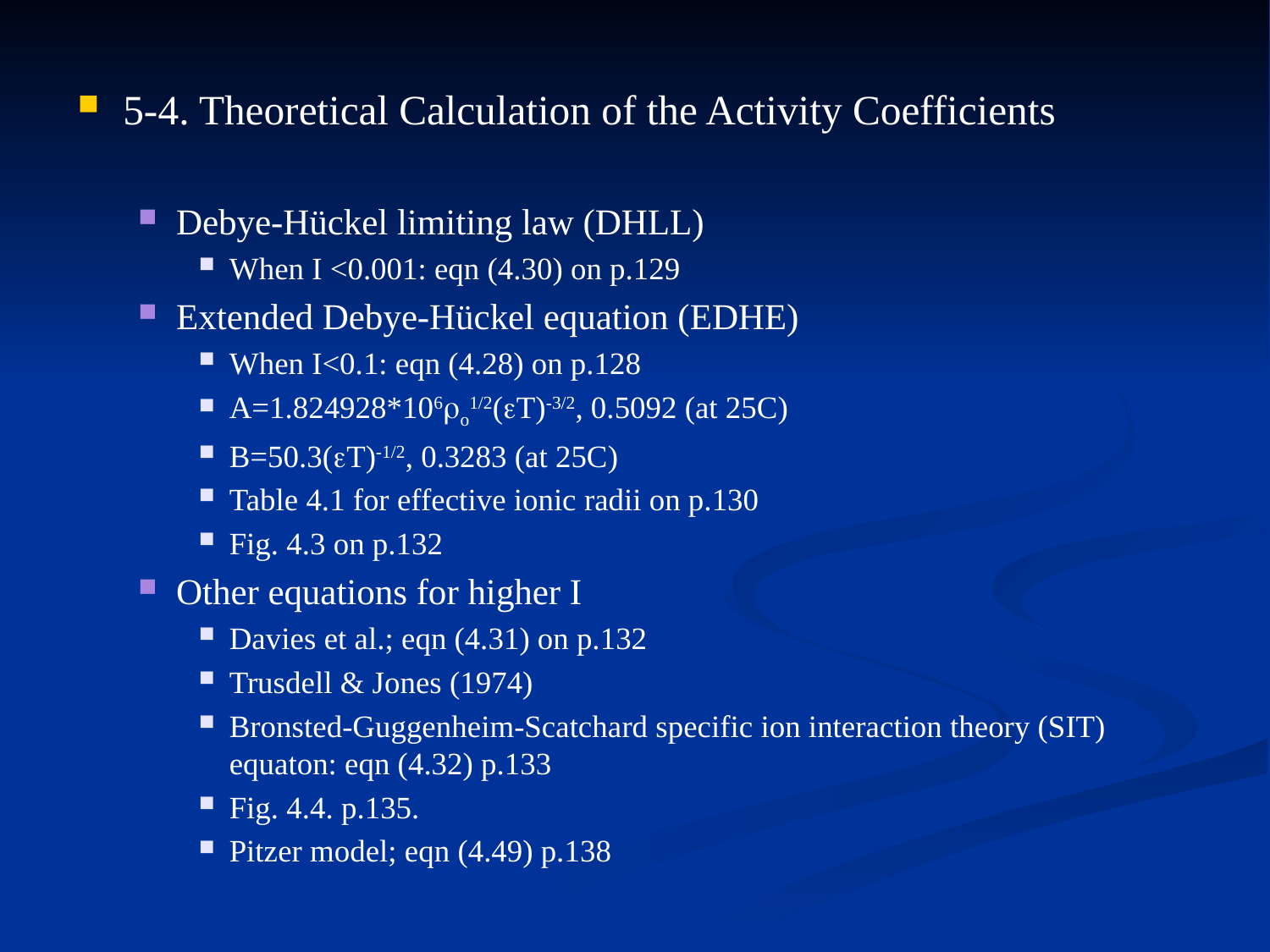

5-4. Theoretical Calculation of the Activity Coefficients

Debye-Hückel limiting law (DHLL)
When I <0.001: eqn (4.30) on p.129
Extended Debye-Hückel equation (EDHE)
When I<0.1: eqn (4.28) on p.128
A=1.824928*106ρo1/2(εT)-3/2, 0.5092 (at 25C)
B=50.3(εT)-1/2, 0.3283 (at 25C)
Table 4.1 for effective ionic radii on p.130
Fig. 4.3 on p.132
Other equations for higher I
Davies et al.; eqn (4.31) on p.132
Trusdell & Jones (1974)
Bronsted-Guggenheim-Scatchard specific ion interaction theory (SIT) equaton: eqn (4.32) p.133
Fig. 4.4. p.135.
Pitzer model; eqn (4.49) p.138